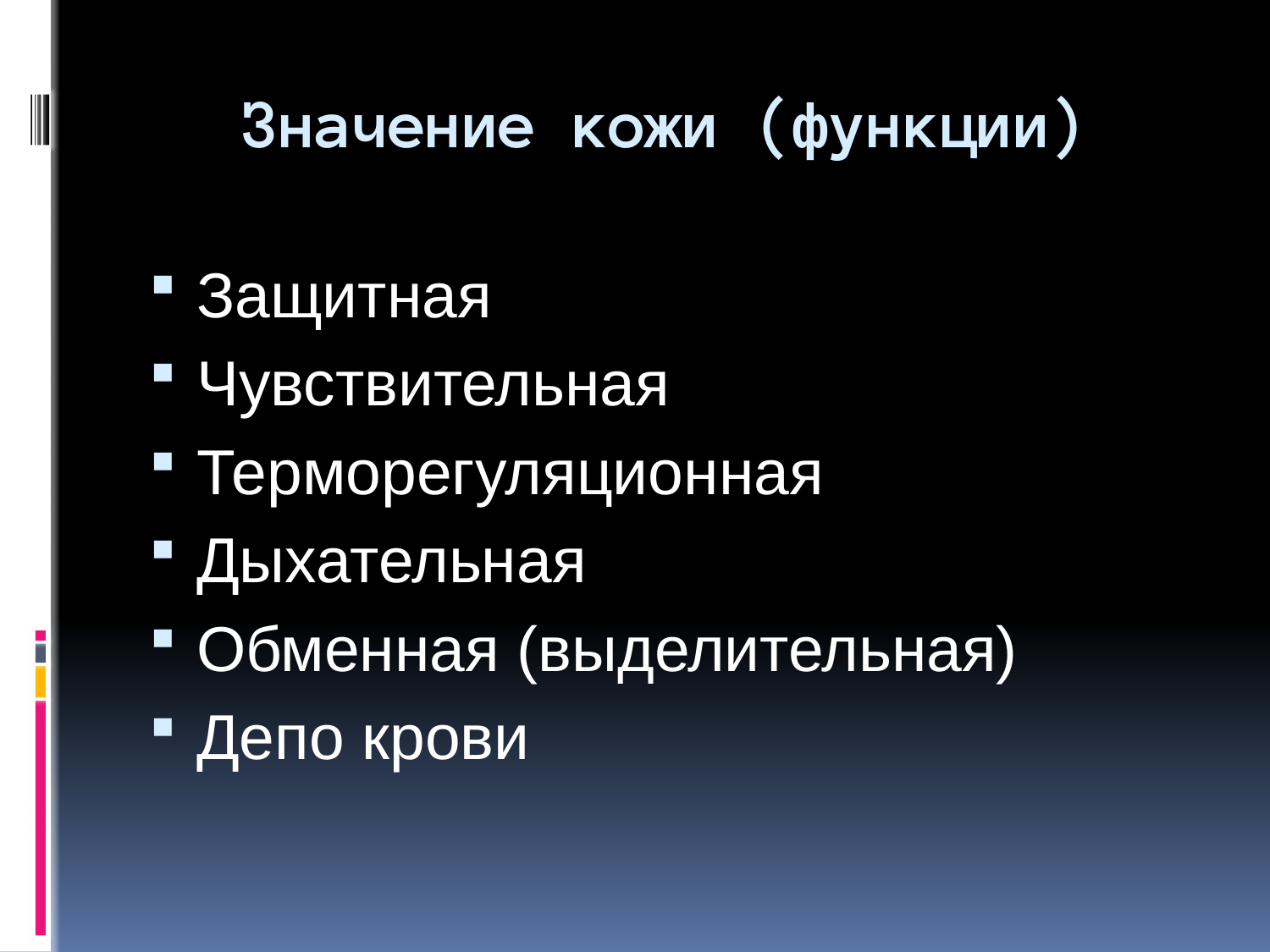

# Значение кожи (функции)
Защитная
Чувствительная
Терморегуляционная
Дыхательная
Обменная (выделительная)
Депо крови